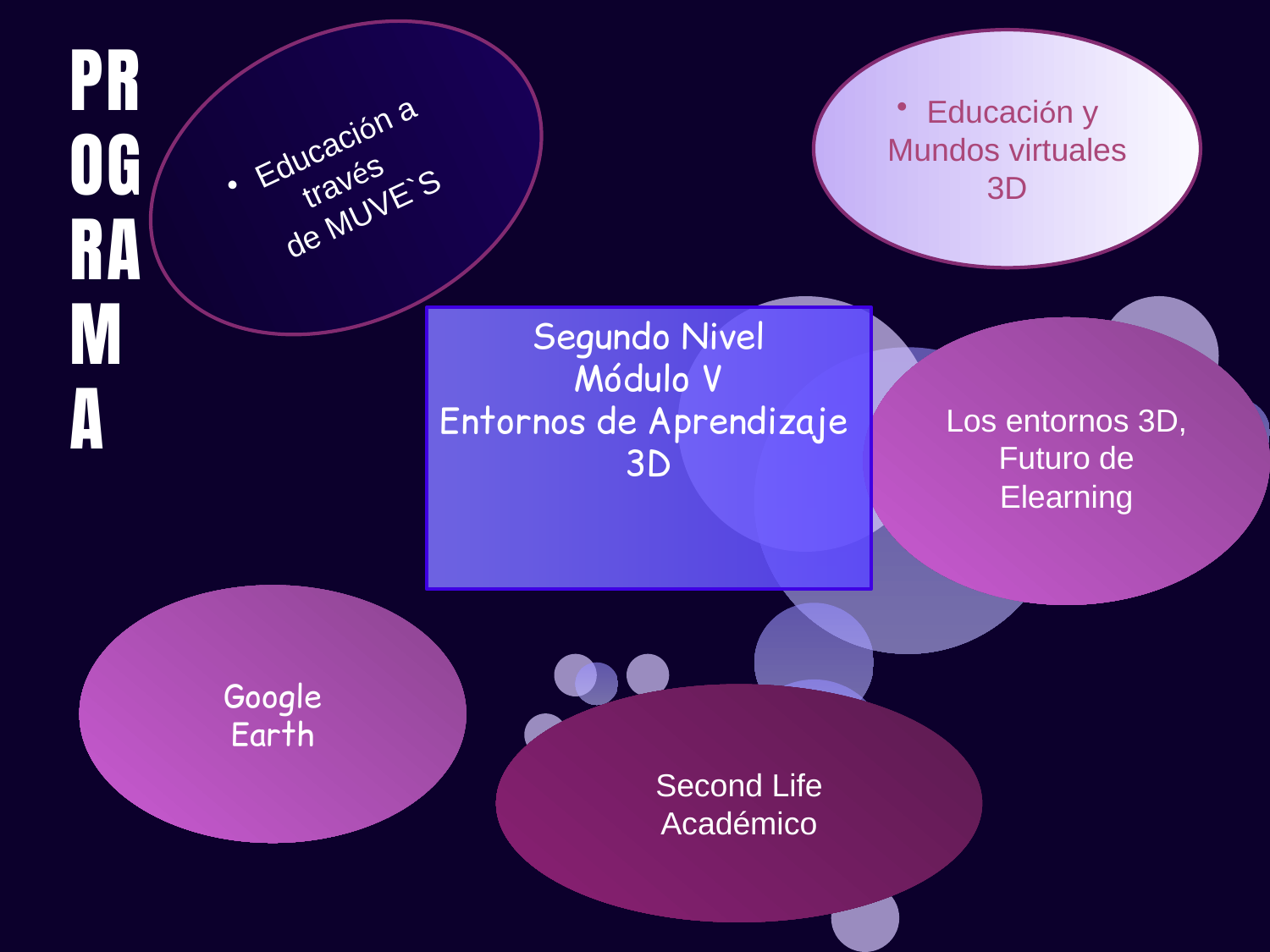

Educación y Mundos virtuales 3D
Educación a través
de MUVE`S
# PROGRAMA
Segundo Nivel
Módulo V
Entornos de Aprendizaje
3D

Los entornos 3D, Futuro de Elearning

Google
Earth
Second Life Académico